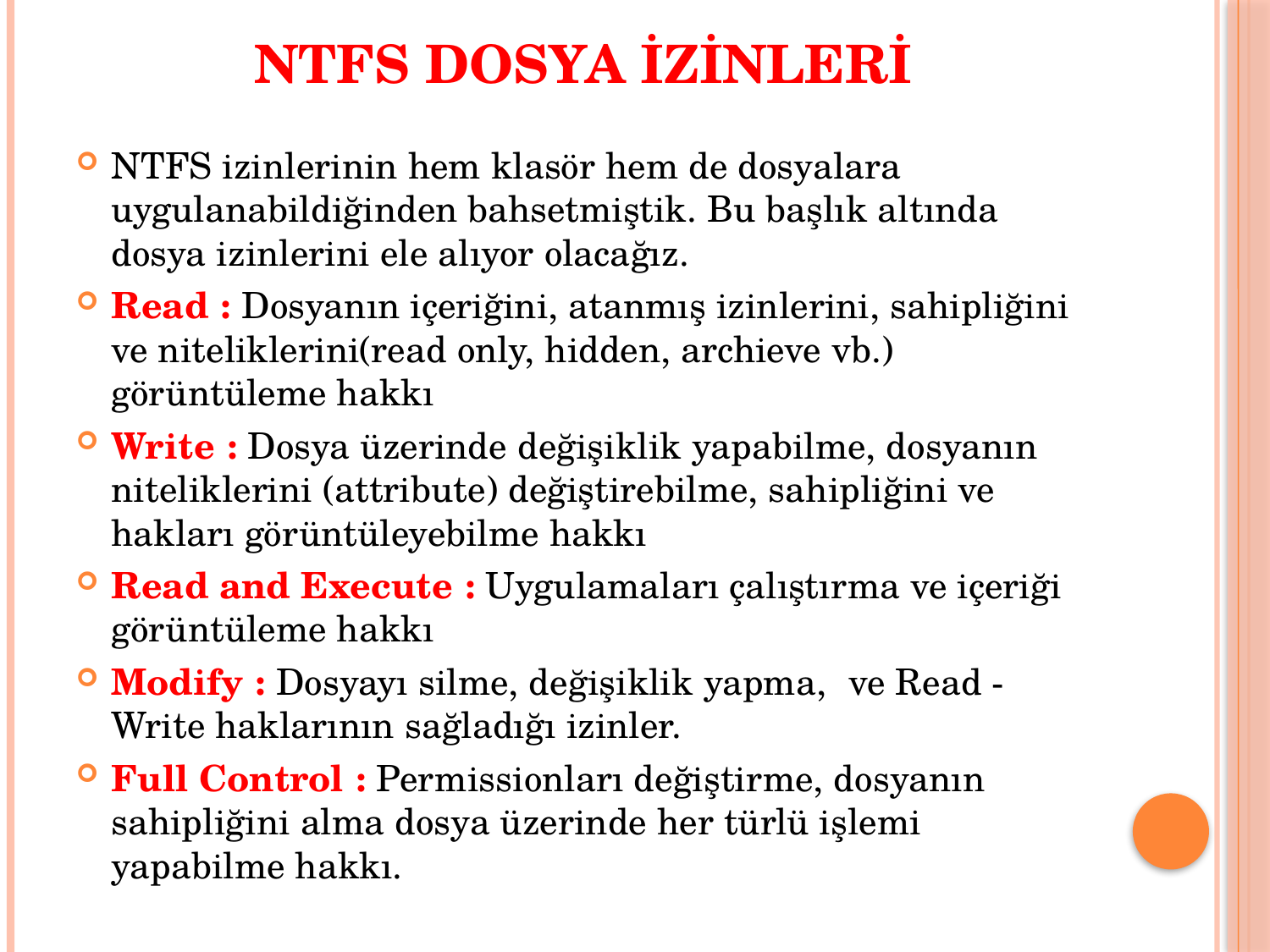

# NTFS DOSYA İZİNLERİ
NTFS izinlerinin hem klasör hem de dosyalara uygulanabildiğinden bahsetmiştik. Bu başlık altında dosya izinlerini ele alıyor olacağız.
Read : Dosyanın içeriğini, atanmış izinlerini, sahipliğini ve niteliklerini(read only, hidden, archieve vb.) görüntüleme hakkı
Write : Dosya üzerinde değişiklik yapabilme, dosyanın niteliklerini (attribute) değiştirebilme, sahipliğini ve hakları görüntüleyebilme hakkı
Read and Execute : Uygulamaları çalıştırma ve içeriği görüntüleme hakkı
Modify : Dosyayı silme, değişiklik yapma,  ve Read - Write haklarının sağladığı izinler.
Full Control : Permissionları değiştirme, dosyanın sahipliğini alma dosya üzerinde her türlü işlemi yapabilme hakkı.